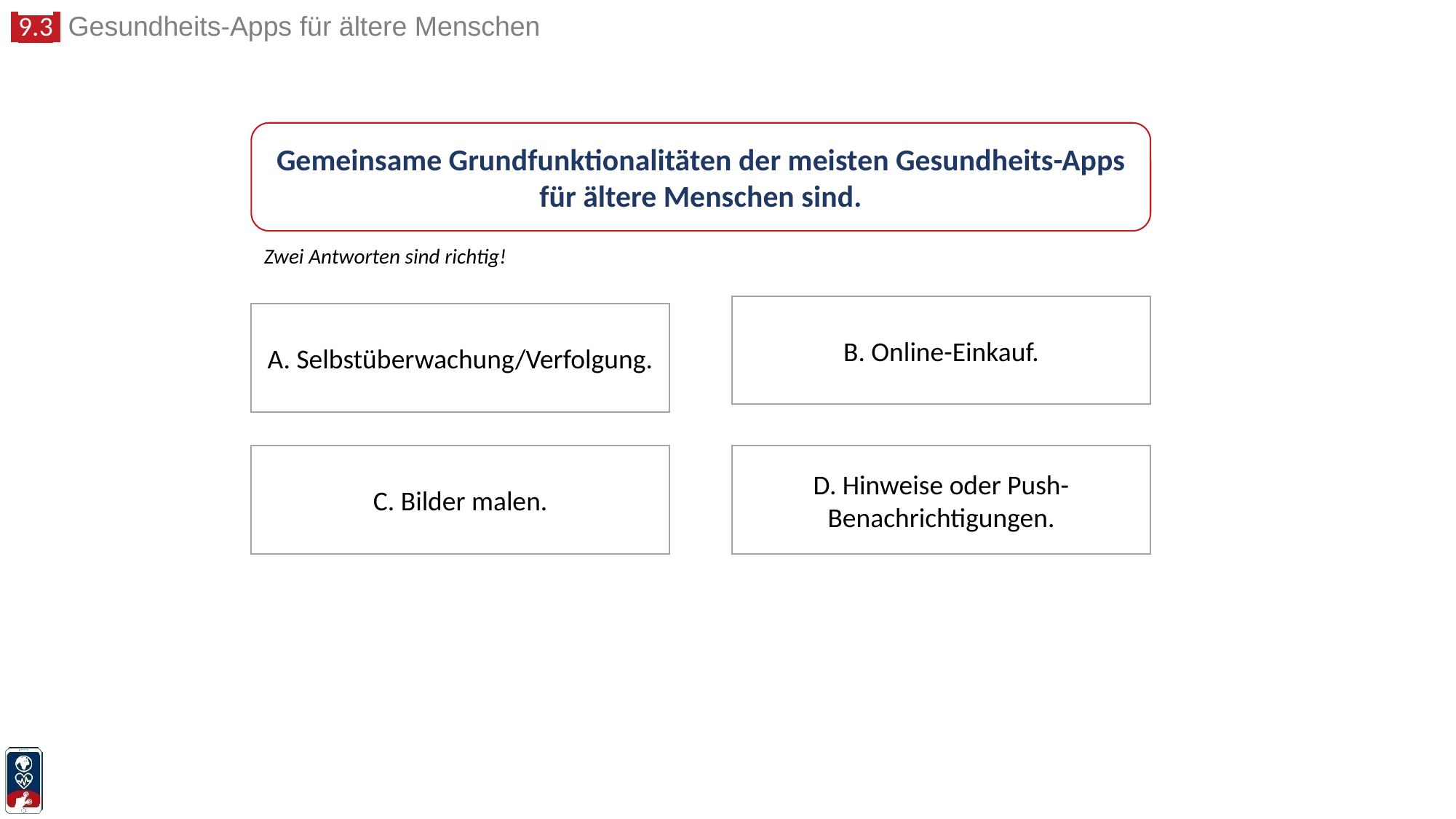

Gemeinsame Grundfunktionalitäten der meisten Gesundheits-Apps für ältere Menschen sind.
Zwei Antworten sind richtig!
B. Online-Einkauf.
A. Selbstüberwachung/Verfolgung.
C. Bilder malen.
D. Hinweise oder Push-Benachrichtigungen.